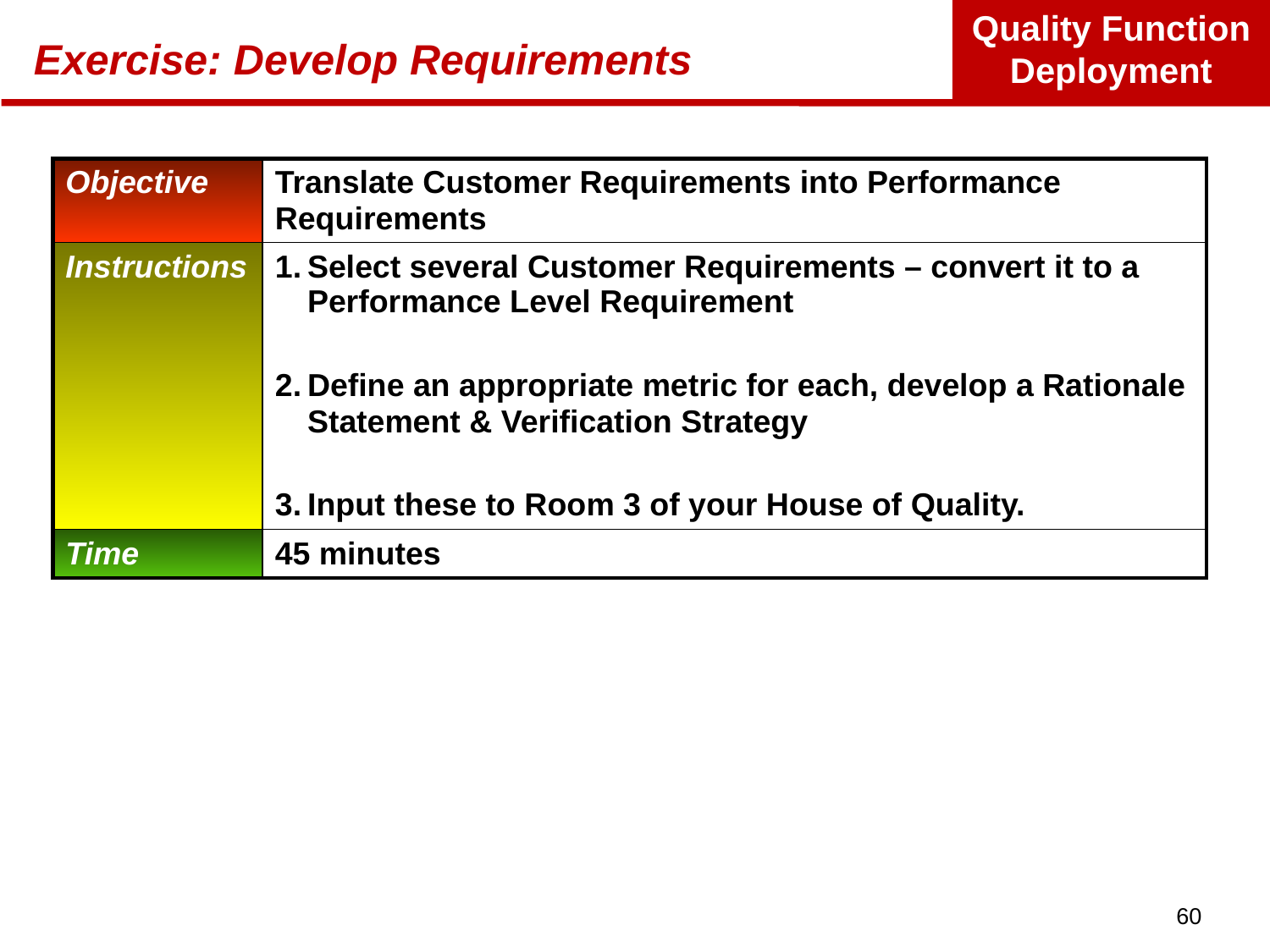

# Exercise: Develop Requirements
| Objective | Translate Customer Requirements into Performance Requirements |
| --- | --- |
| Instructions | Select several Customer Requirements – convert it to a Performance Level Requirement Define an appropriate metric for each, develop a Rationale Statement & Verification Strategy Input these to Room 3 of your House of Quality. |
| Time | 45 minutes |